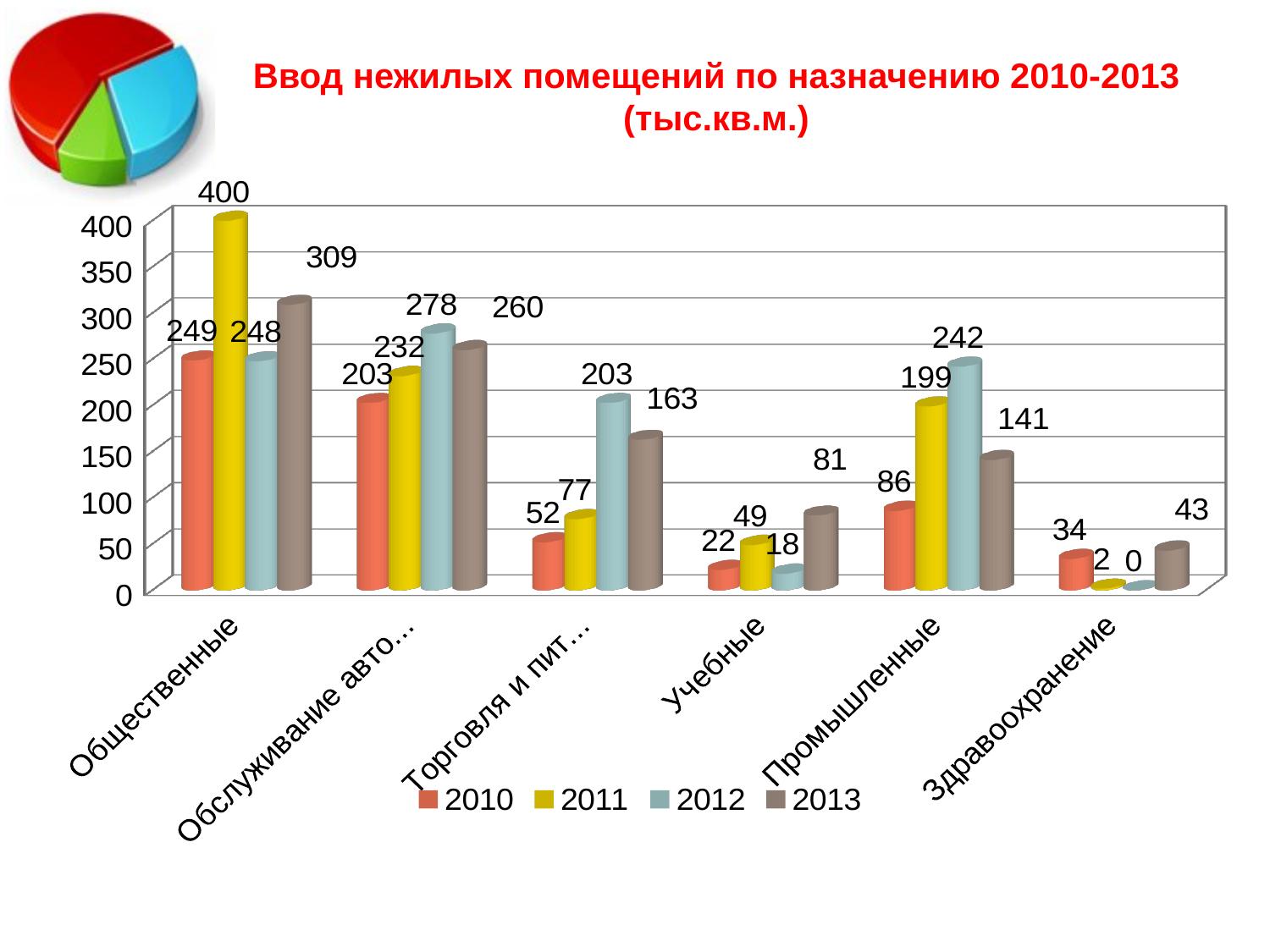

# Ввод нежилых помещений по назначению 2010-2013 (тыс.кв.м.)

[unsupported chart]